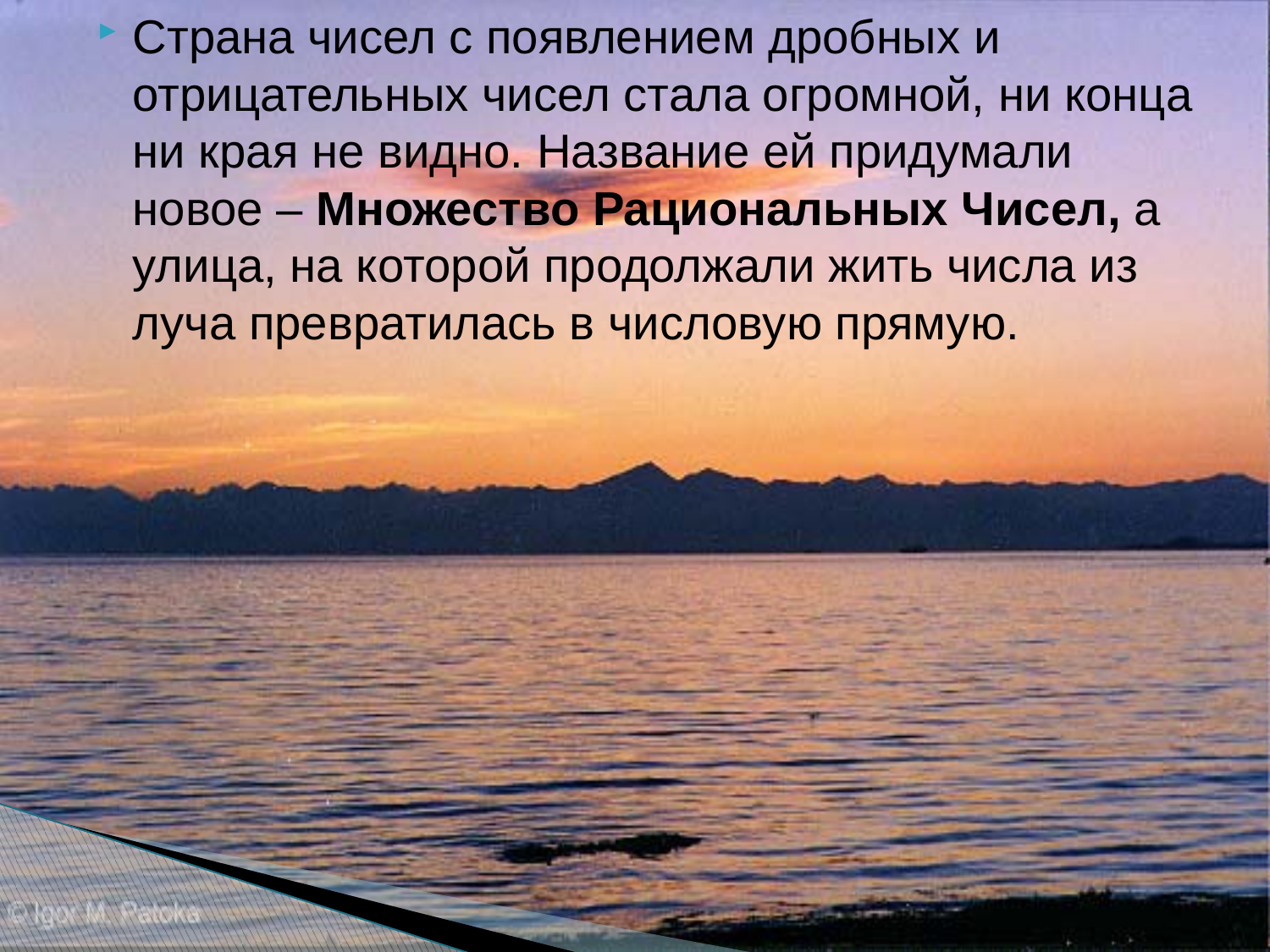

Страна чисел с появлением дробных и отрицательных чисел стала огромной, ни конца ни края не видно. Название ей придумали новое – Множество Рациональных Чисел, а улица, на которой продолжали жить числа из луча превратилась в числовую прямую.